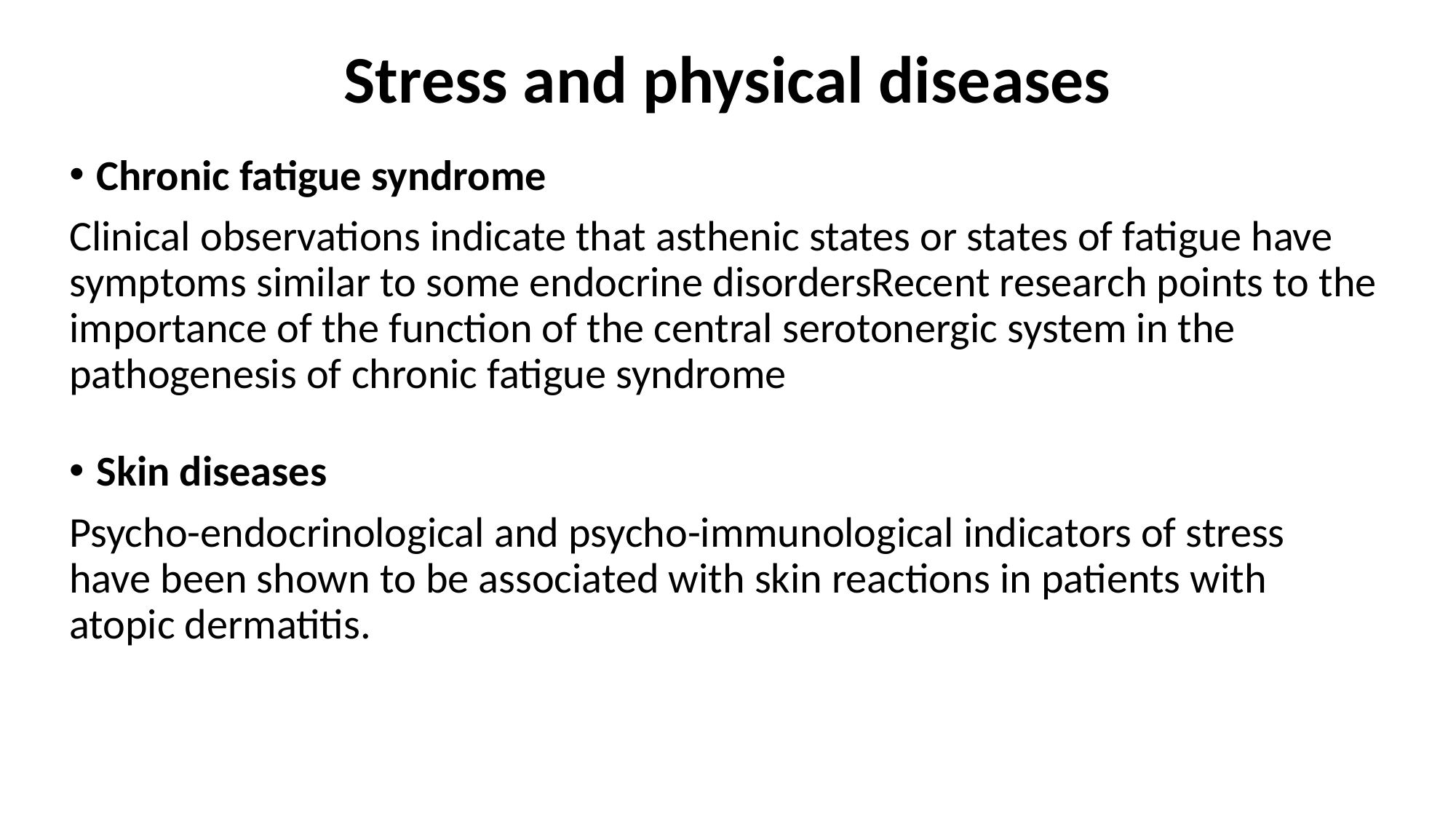

# Stress and physical diseases
Chronic fatigue syndrome
Clinical observations indicate that asthenic states or states of fatigue have symptoms similar to some endocrine disordersRecent research points to the importance of the function of the central serotonergic system in the pathogenesis of chronic fatigue syndrome
Skin diseases
Psycho-endocrinological and psycho-immunological indicators of stress have been shown to be associated with skin reactions in patients with atopic dermatitis.